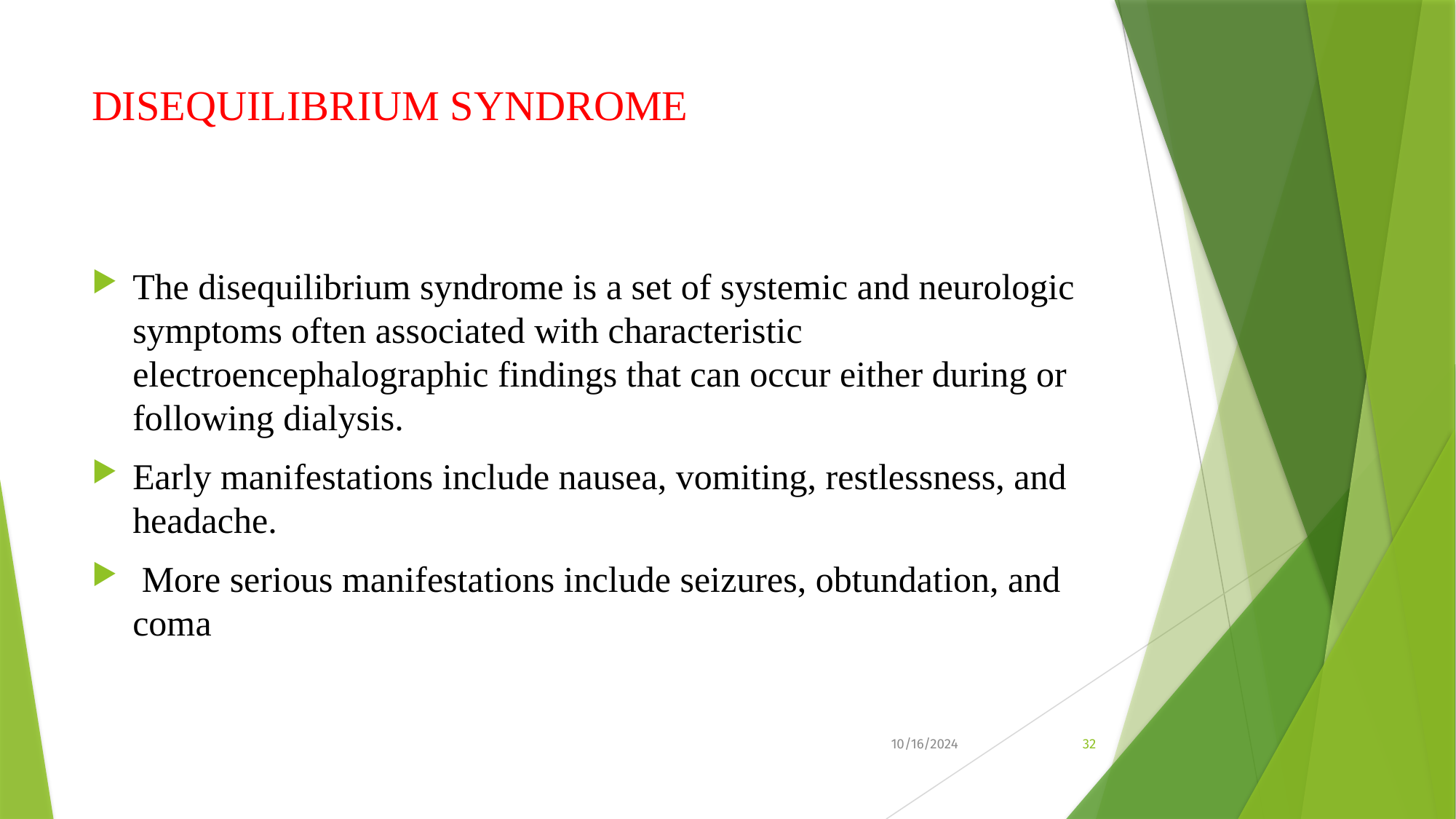

# DISEQUILIBRIUM SYNDROME
The disequilibrium syndrome is a set of systemic and neurologic symptoms often associated with characteristic electroencephalographic findings that can occur either during or following dialysis.
Early manifestations include nausea, vomiting, restlessness, and headache.
 More serious manifestations include seizures, obtundation, and coma
10/16/2024
32